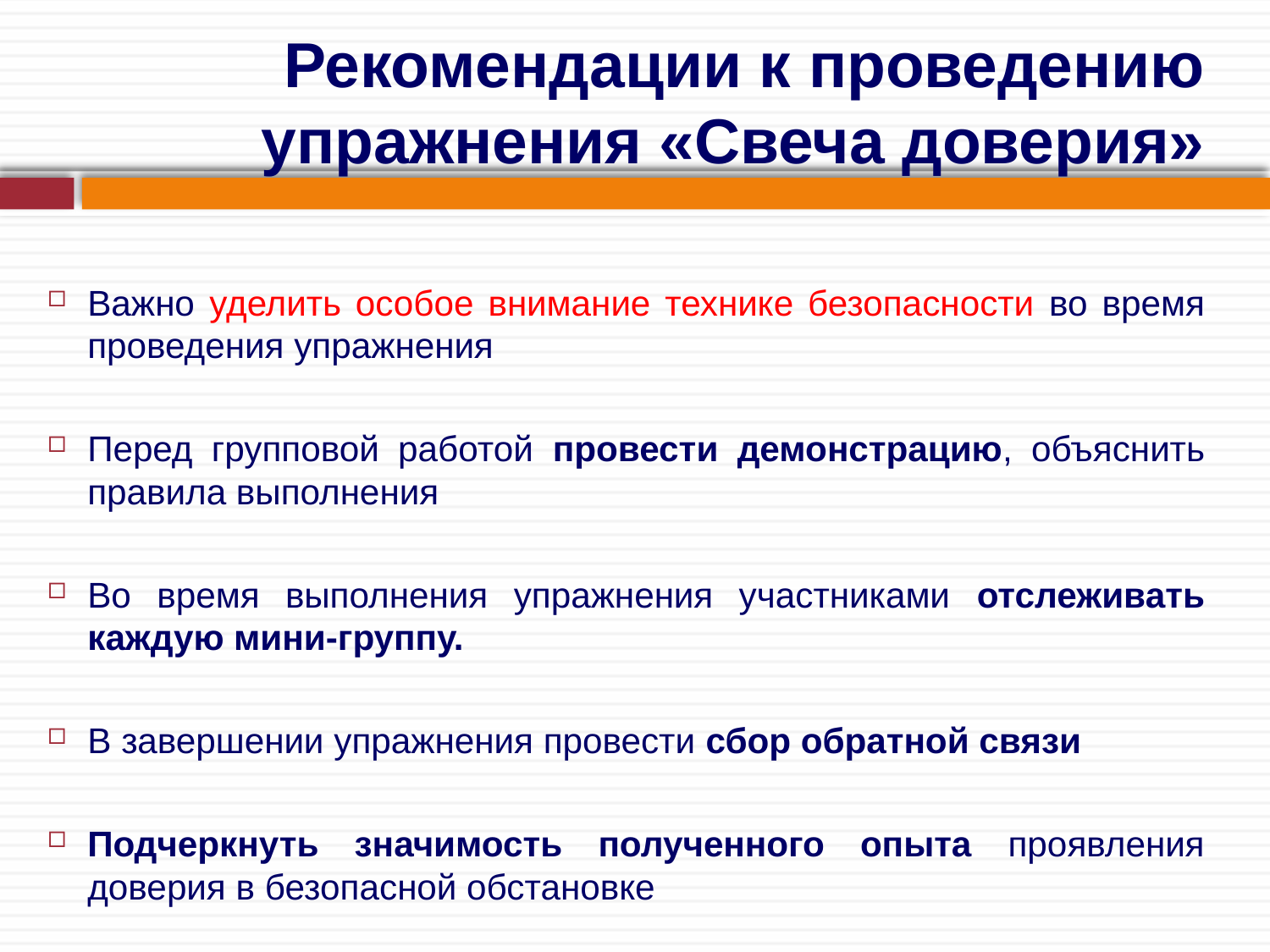

# Рекомендации к проведению упражнения «Свеча доверия»

Важно уделить особое внимание технике безопасности во время проведения упражнения

Перед групповой работой провести демонстрацию, объяснить правила выполнения

Во время выполнения упражнения участниками отслеживать каждую мини-группу.

В завершении упражнения провести сбор обратной связи

Подчеркнуть значимость полученного опыта проявления доверия в безопасной обстановке